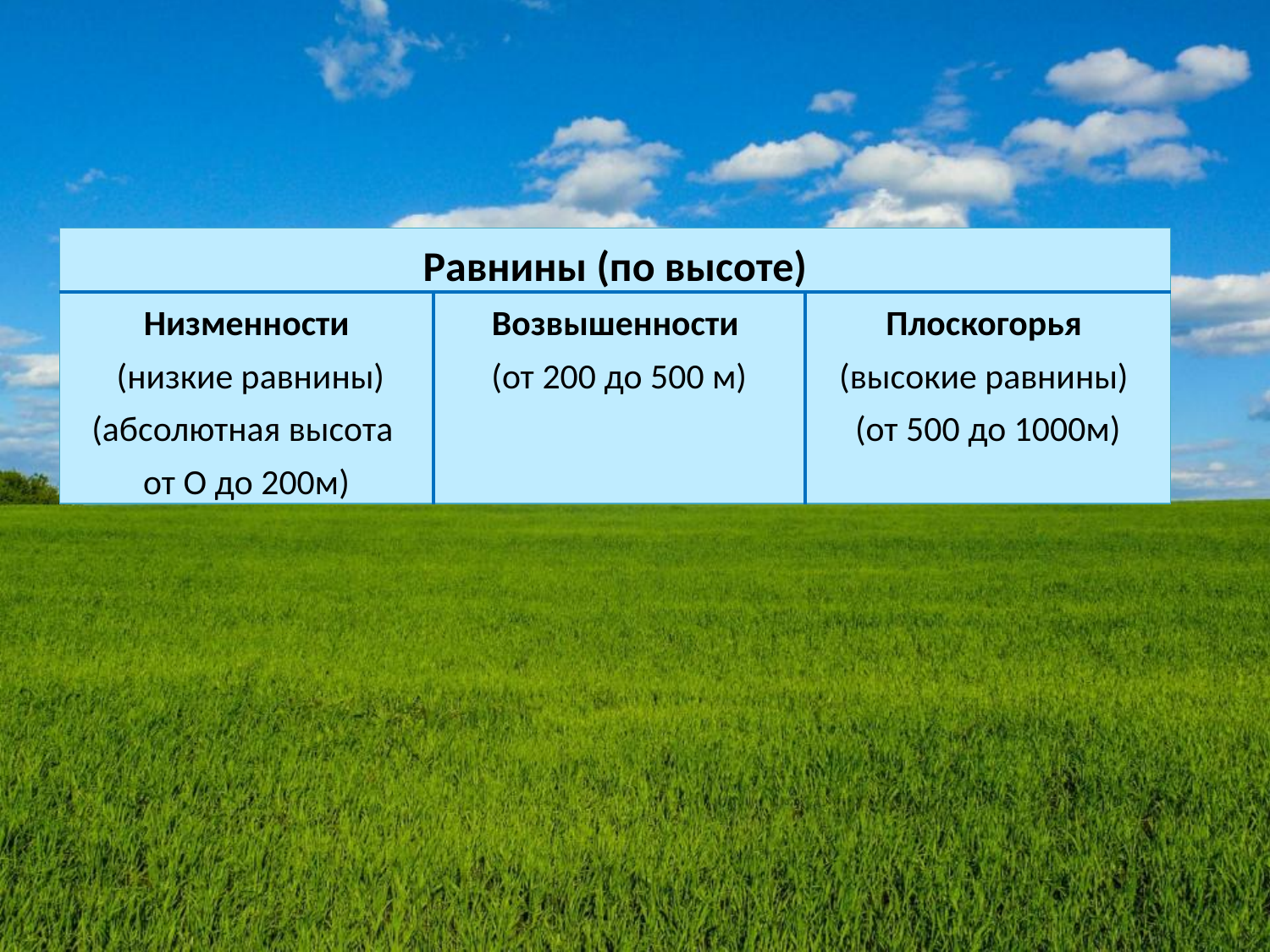

|  |
| --- |
| Равнины (по высоте) |  |  |
| --- | --- | --- |
| Низменности (низкие равнины) (абсолютная высота от О до 200м) | Возвышенности (от 200 до 500 м) | Плоскогорья (высокие равнины) (от 500 до 1000м) |